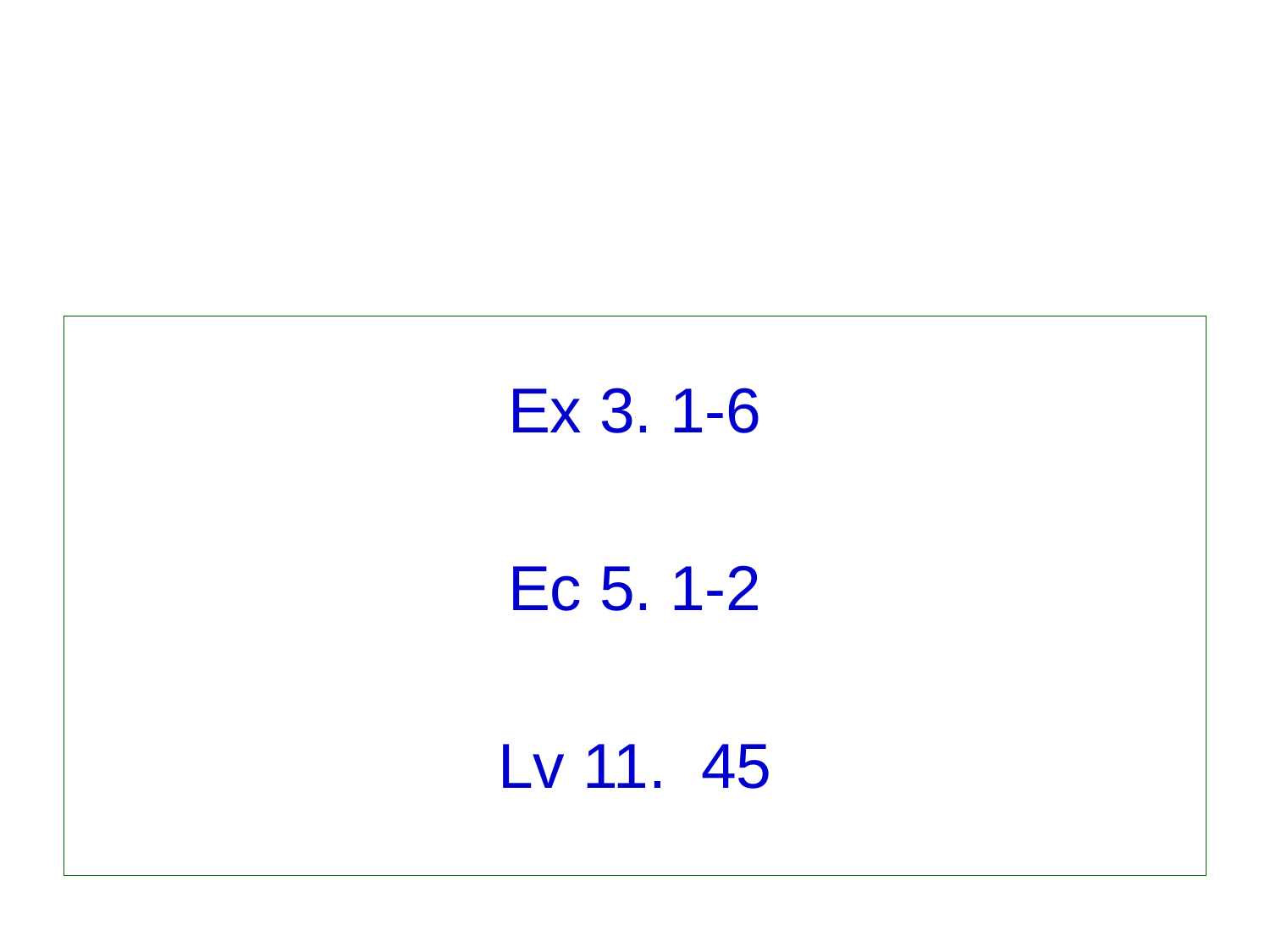

Ex 3. 1-6

Ec 5. 1-2

Lv 11.  45